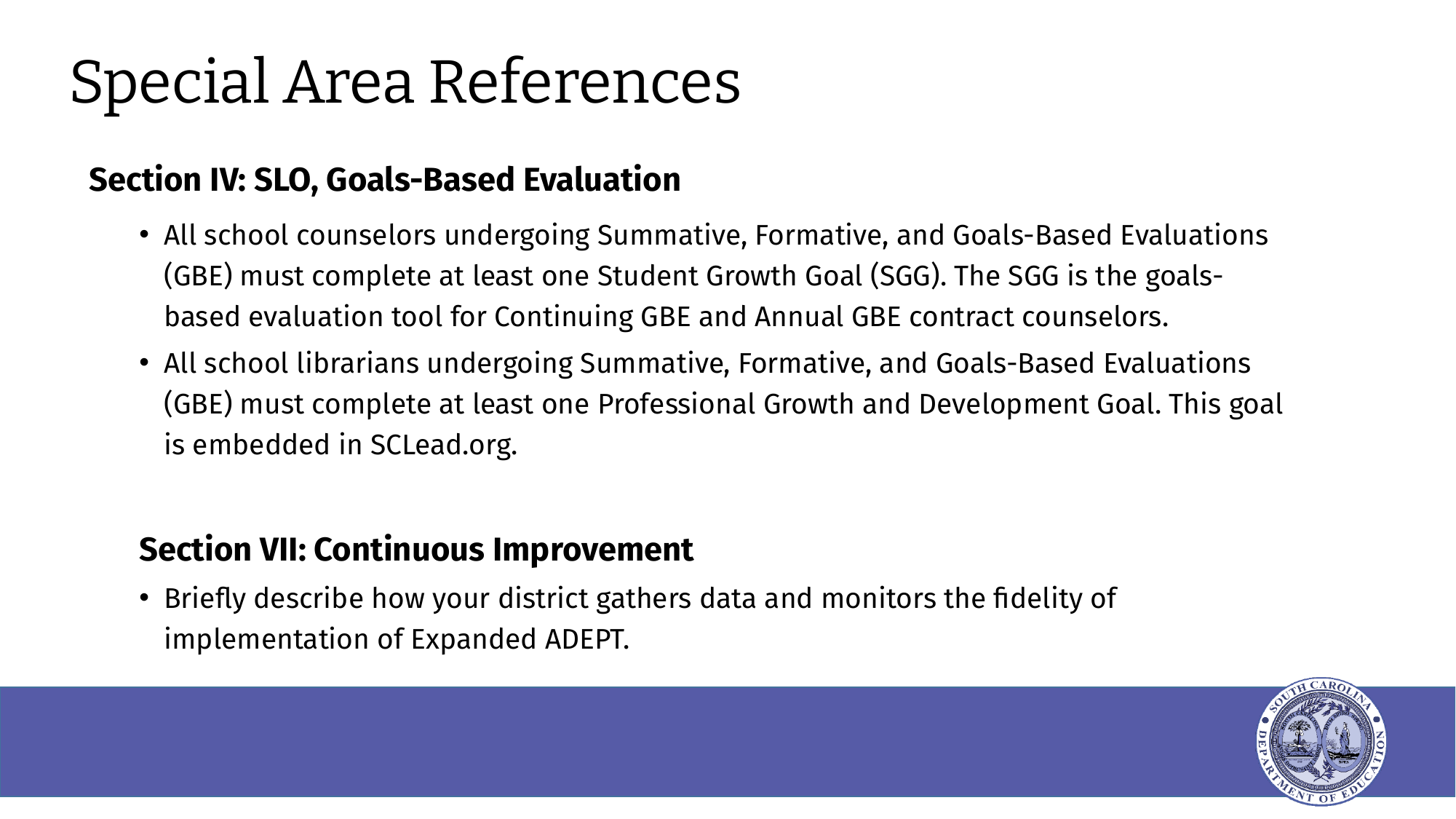

# Special Area References
Section IV: SLO, Goals-Based Evaluation
All school counselors undergoing Summative, Formative, and Goals-Based Evaluations (GBE) must complete at least one Student Growth Goal (SGG). The SGG is the goals-based evaluation tool for Continuing GBE and Annual GBE contract counselors.
All school librarians undergoing Summative, Formative, and Goals-Based Evaluations (GBE) must complete at least one Professional Growth and Development Goal. This goal is embedded in SCLead.org.

Section VII: Continuous Improvement
Briefly describe how your district gathers data and monitors the fidelity of implementation of Expanded ADEPT.